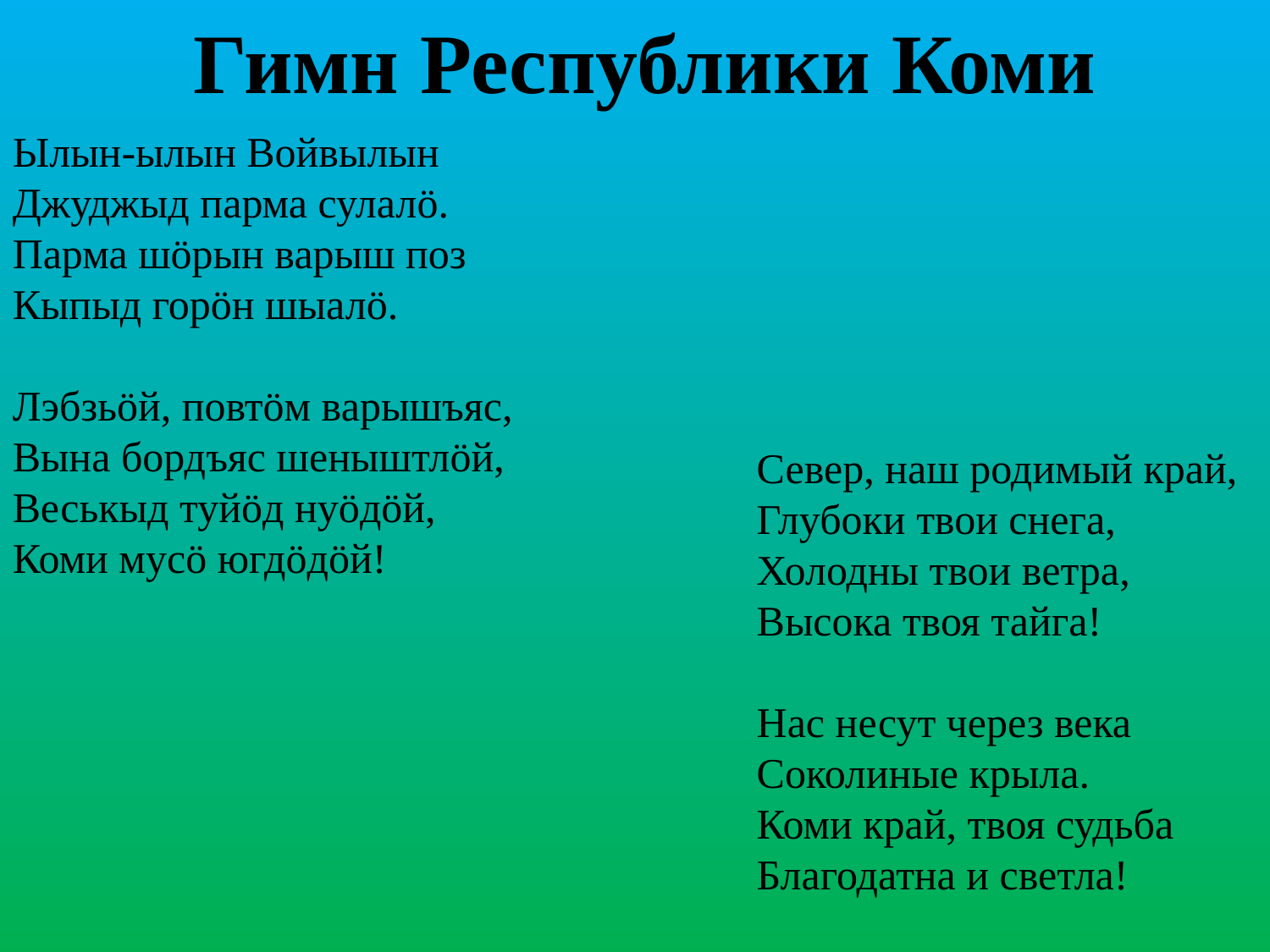

# Гимн Республики Коми
Ылын-ылын Войвылын
Джуджыд парма сулалö.
Парма шöрын варыш поз
Кыпыд горöн шыалö.
Лэбзьöй, повтöм варышъяс,
Вына бордъяс шеныштлöй,
Веськыд туйöд нуöдöй,
Коми мусö югдöдöй!
Север, наш родимый край,
Глубоки твои снега,
Холодны твои ветра,
Высока твоя тайга!
Нас несут через века
Соколиные крыла.
Коми край, твоя судьба
Благодатна и светла!